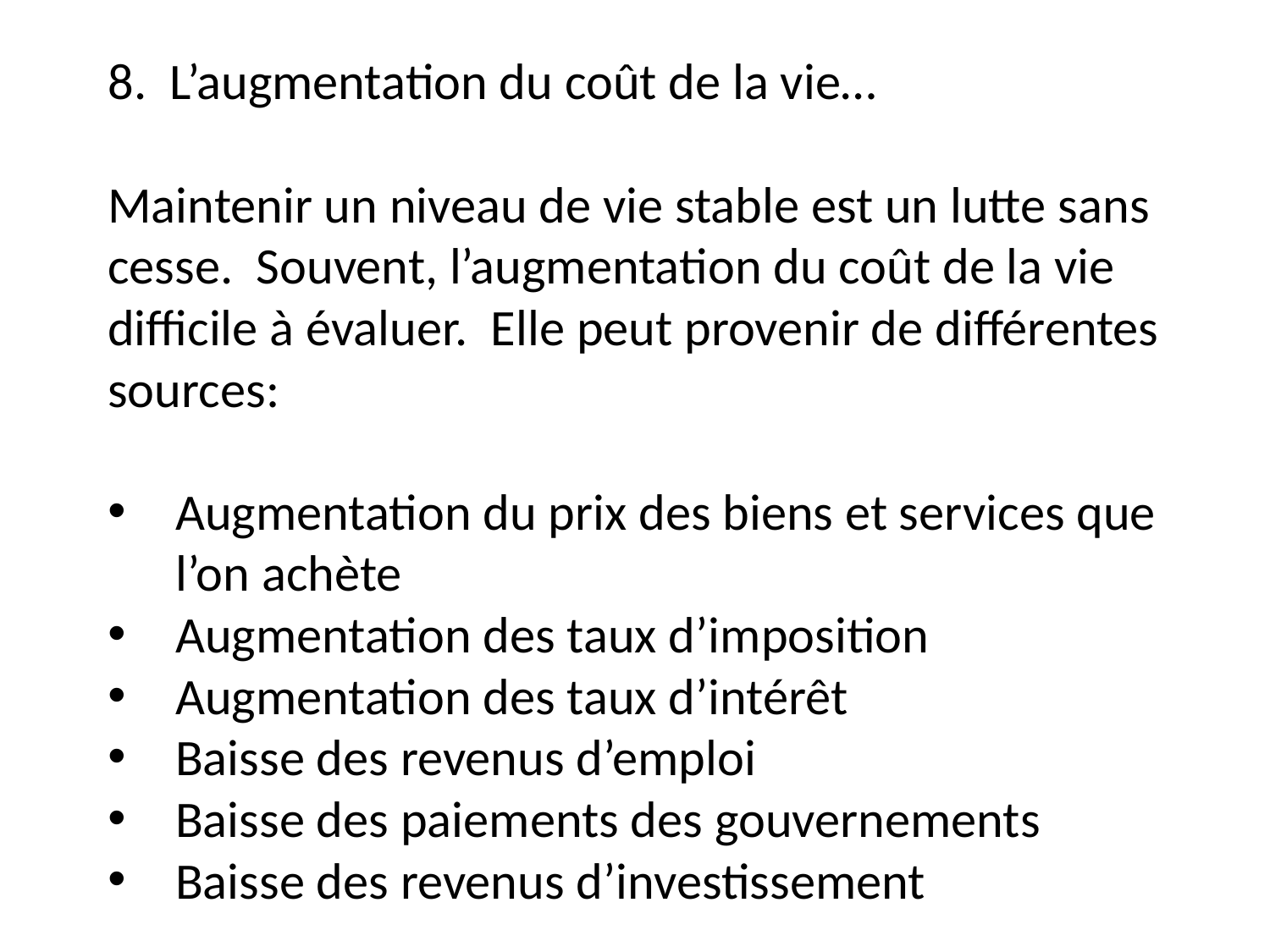

8.  L’augmentation du coût de la vie…

Maintenir un niveau de vie stable est un lutte sans cesse.  Souvent, l’augmentation du coût de la vie difficile à évaluer.  Elle peut provenir de différentes sources:

Augmentation du prix des biens et services que l’on achète
Augmentation des taux d’imposition
Augmentation des taux d’intérêt
Baisse des revenus d’emploi
Baisse des paiements des gouvernements
Baisse des revenus d’investissement